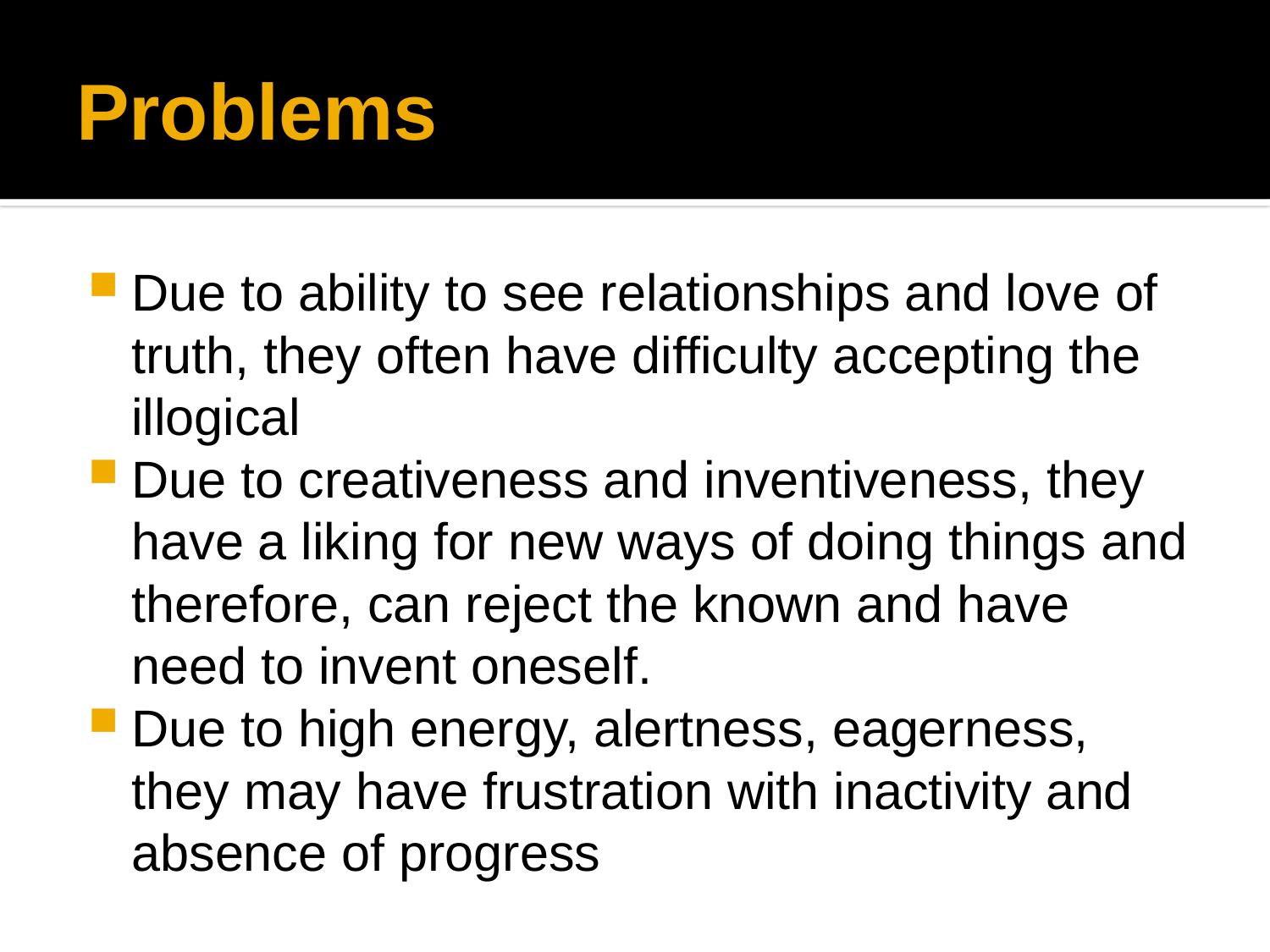

# Problems
Due to ability to see relationships and love of truth, they often have difficulty accepting the illogical
Due to creativeness and inventiveness, they have a liking for new ways of doing things and therefore, can reject the known and have need to invent oneself.
Due to high energy, alertness, eagerness, they may have frustration with inactivity and absence of progress